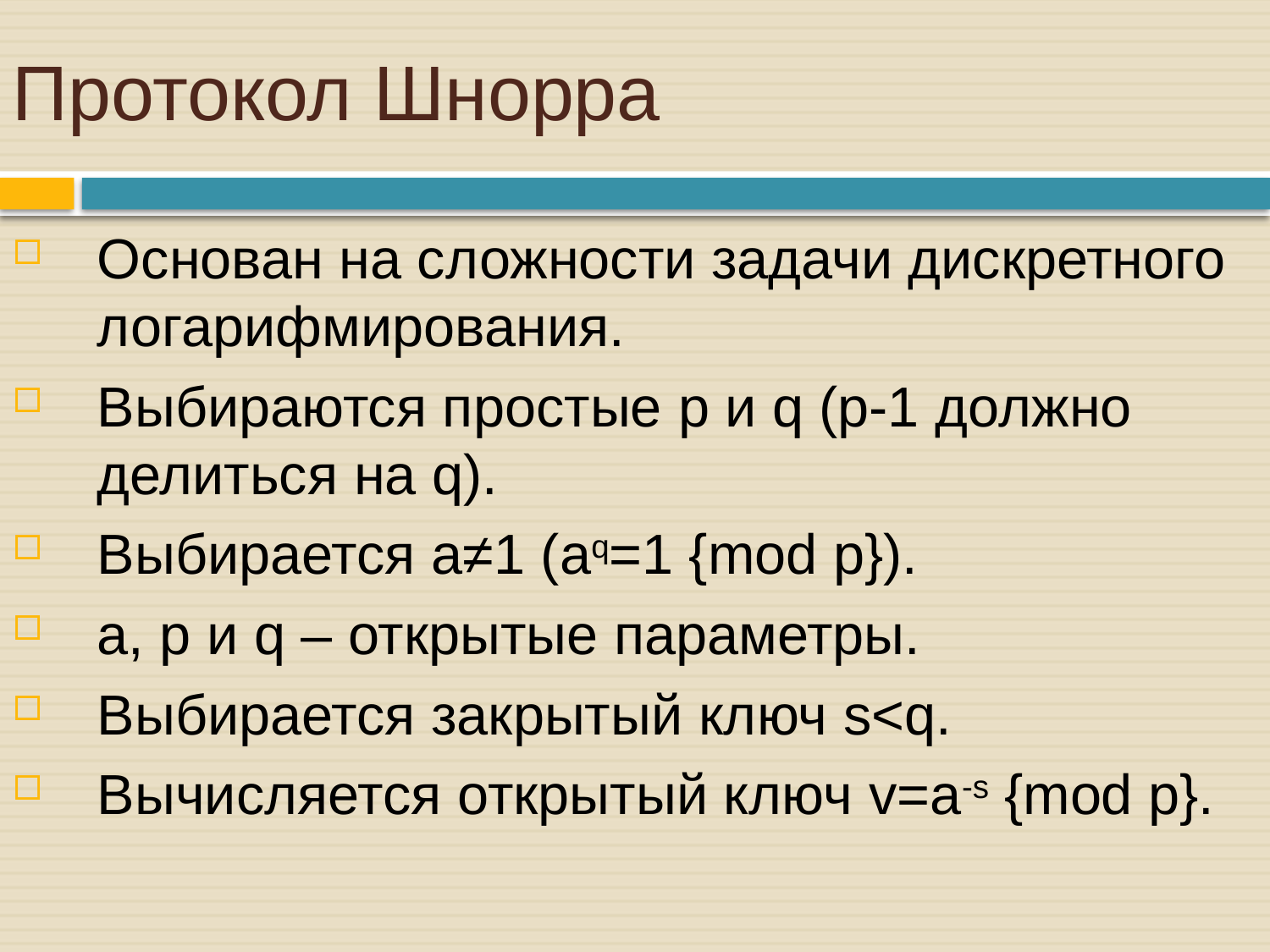

# Протокол Шнорра
Основан на сложности задачи дискретного логарифмирования.
Выбираются простые p и q (p-1 должно делиться на q).
Выбирается a≠1 (aq=1 {mod p}).
a, p и q – открытые параметры.
Выбирается закрытый ключ s<q.
Вычисляется открытый ключ v=a-s {mod p}.